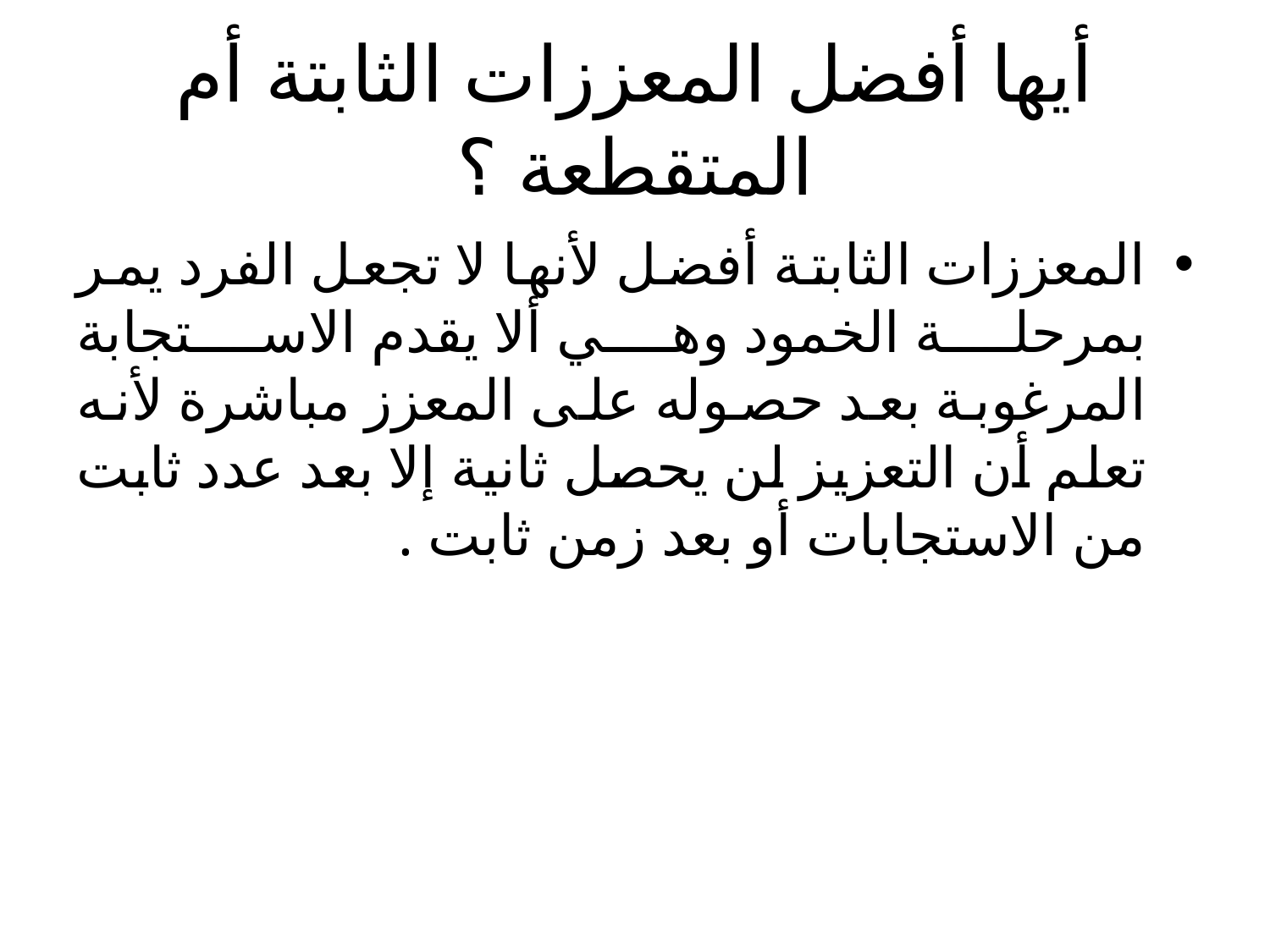

# أيها أفضل المعززات الثابتة أم المتقطعة ؟
المعززات الثابتة أفضل لأنها لا تجعل الفرد يمر بمرحلة الخمود وهي ألا يقدم الاستجابة المرغوبة بعد حصوله على المعزز مباشرة لأنه تعلم أن التعزيز لن يحصل ثانية إلا بعد عدد ثابت من الاستجابات أو بعد زمن ثابت .